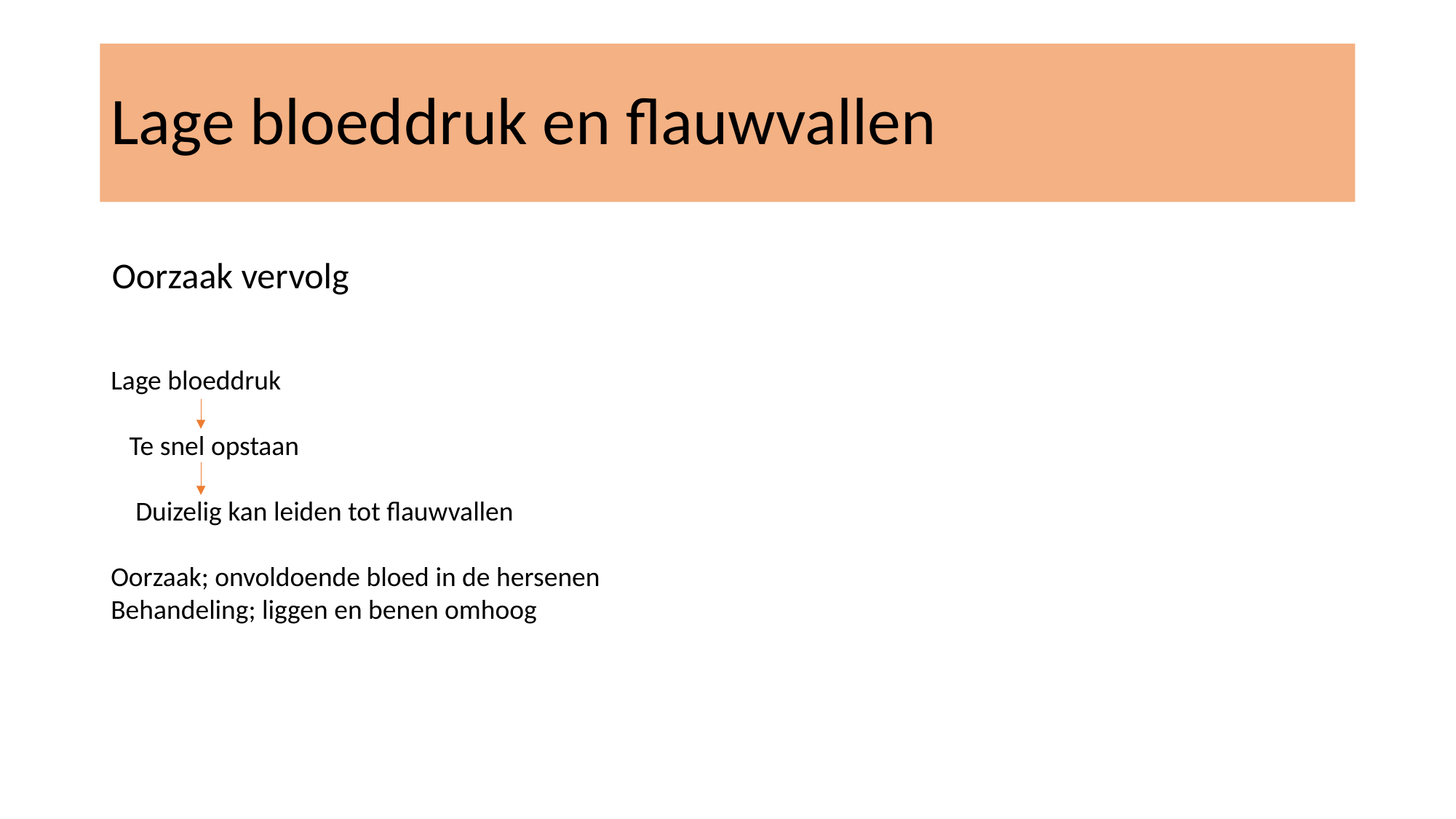

# Lage bloeddruk en flauwvallen
Oorzaak vervolg
Lage bloeddruk
   Te snel opstaan

    Duizelig kan leiden tot flauwvallen

Oorzaak; onvoldoende bloed in de hersenen
Behandeling; liggen en benen omhoog